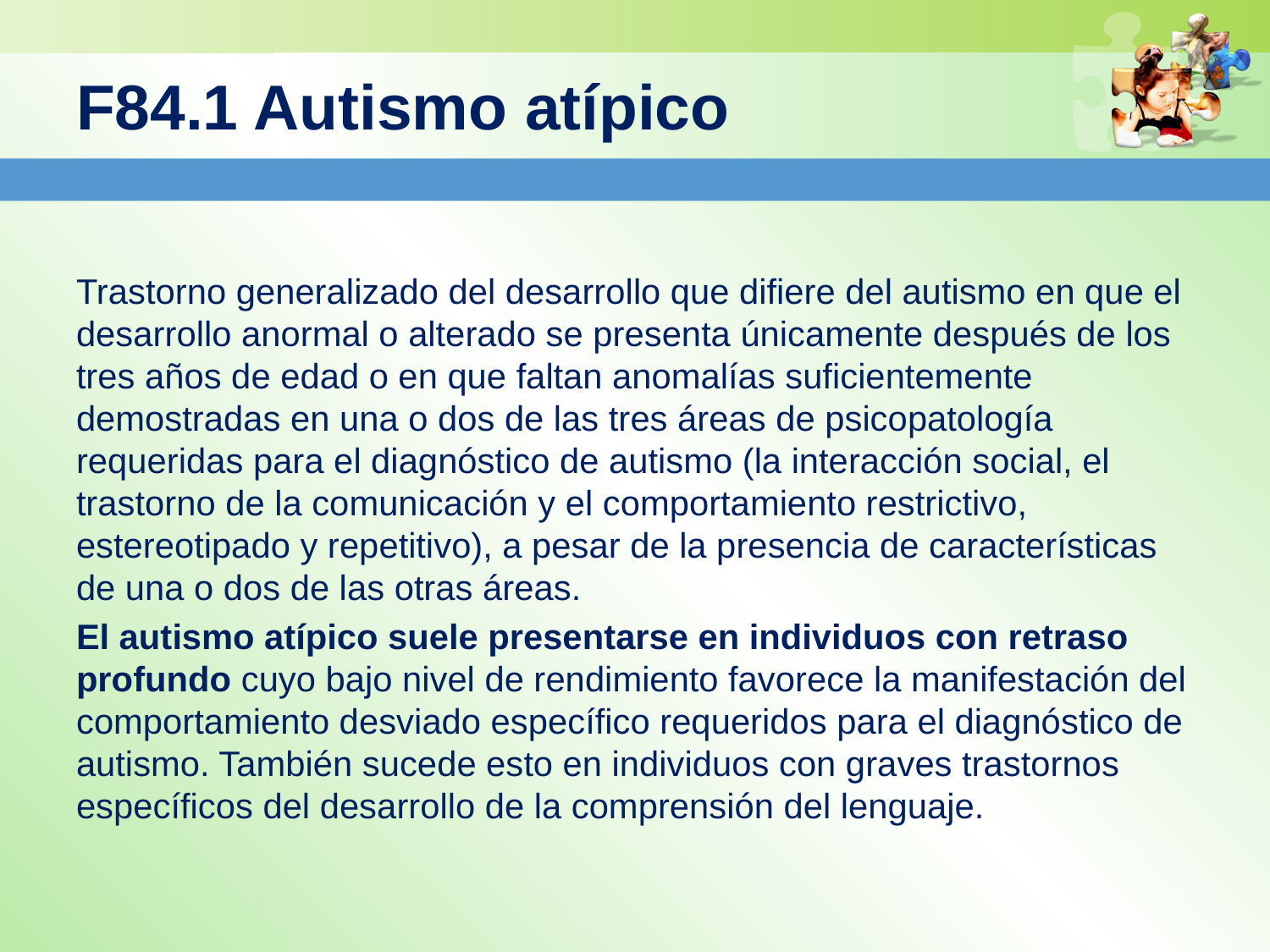

# F84.1 Autismo atípico

Trastorno generalizado del desarrollo que difiere del autismo en que el desarrollo anormal o alterado se presenta únicamente después de los tres años de edad o en que faltan anomalías suficientemente demostradas en una o dos de las tres áreas de psicopatología requeridas para el diagnóstico de autismo (la interacción social, el trastorno de la comunicación y el comportamiento restrictivo, estereotipado y repetitivo), a pesar de la presencia de características de una o dos de las otras áreas.
El autismo atípico suele presentarse en individuos con retraso profundo cuyo bajo nivel de rendimiento favorece la manifestación del comportamiento desviado específico requeridos para el diagnóstico de autismo. También sucede esto en individuos con graves trastornos específicos del desarrollo de la comprensión del lenguaje.